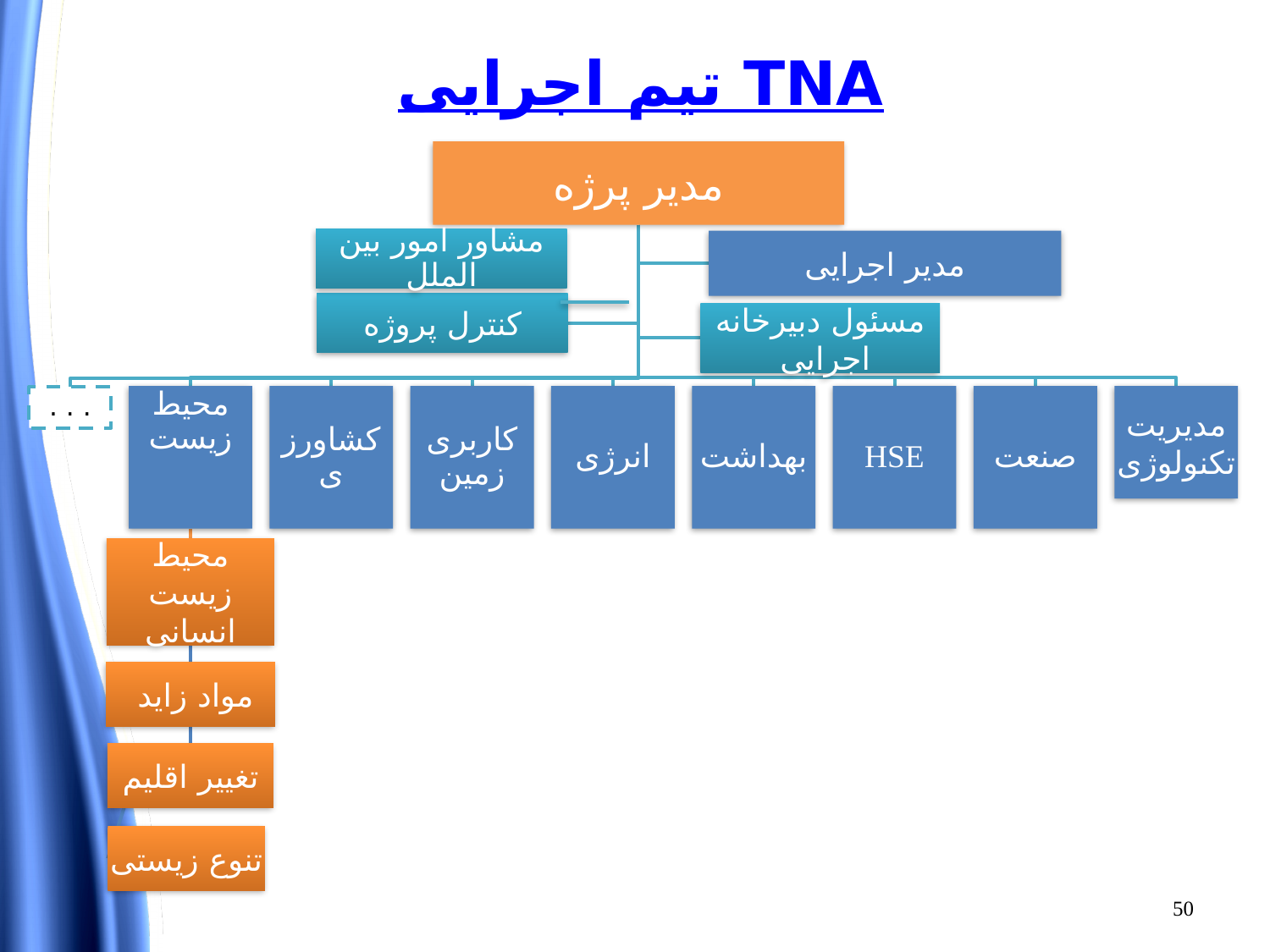

# تیم اجرایی TNA
مدیر پرژه
مدیریت تکنولوژی
صنعت
HSE
بهداشت
انرژی
کاربری زمین
کشاورزی
محیط زیست
محیط زیست انسانی
مواد زاید
تغییر اقلیم
تنوع زیستی
. . .
مدیر اجرایی
کنترل پروژه
مسئول دبیرخانه اجرایی
مشاور امور بین الملل
50